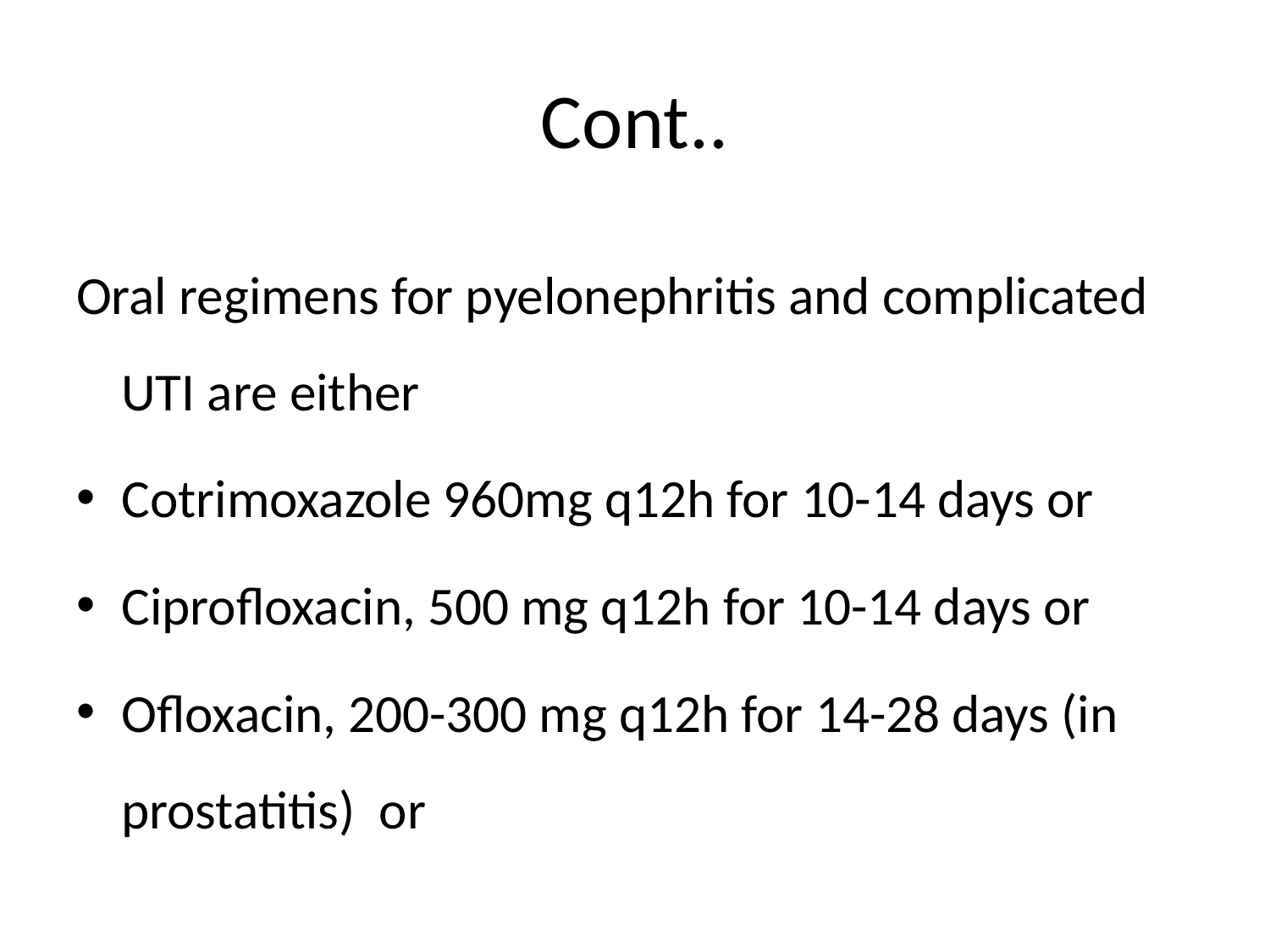

# Cont..
Oral regimens for pyelonephritis and complicated UTI are either
Cotrimoxazole 960mg q12h for 10-14 days or
Ciprofloxacin, 500 mg q12h for 10-14 days or
Ofloxacin, 200-300 mg q12h for 14-28 days (in prostatitis)  or